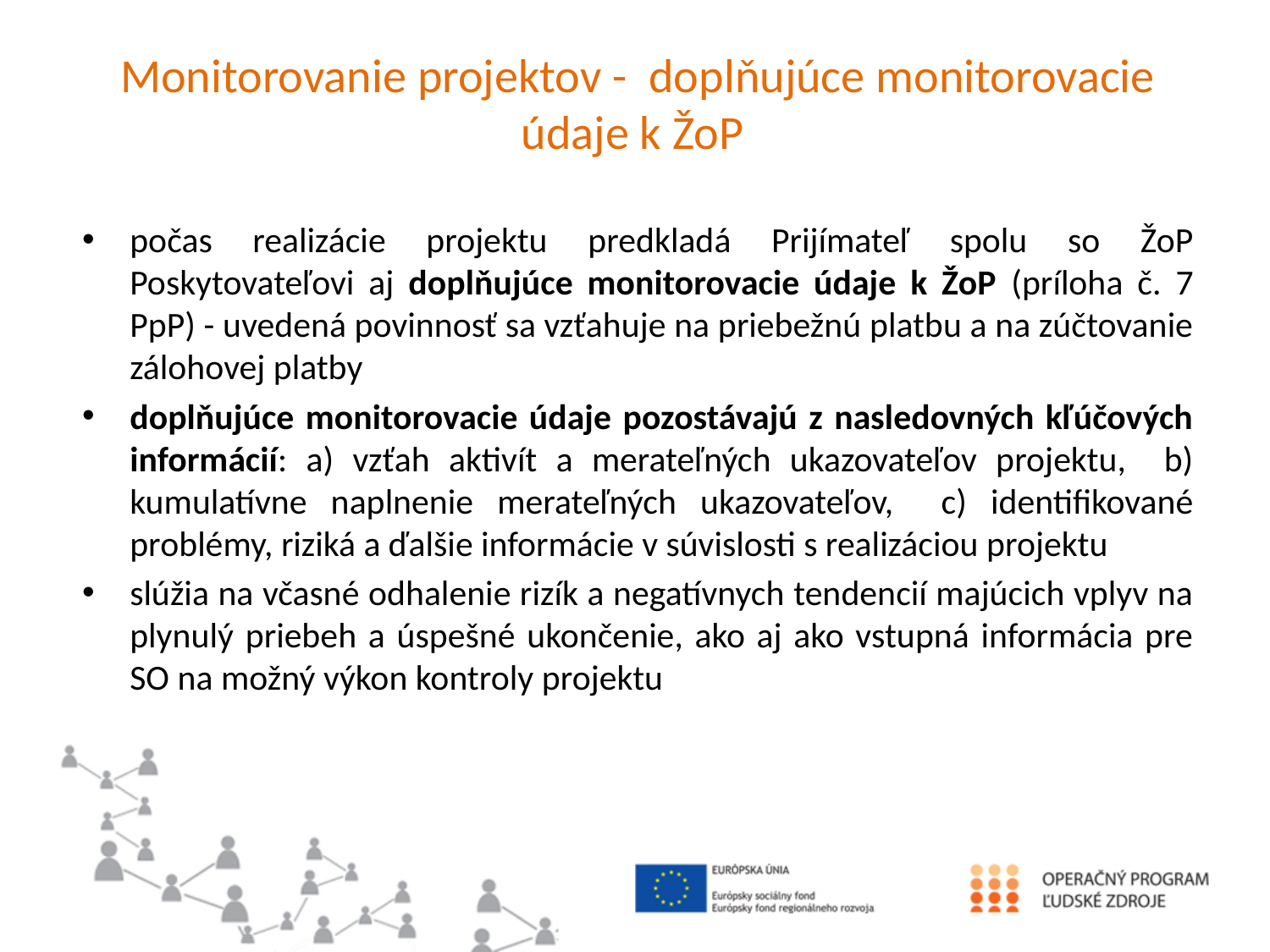

# Monitorovanie projektov -  doplňujúce monitorovacie údaje k ŽoP

počas realizácie projektu predkladá Prijímateľ spolu so ŽoP Poskytovateľovi aj doplňujúce monitorovacie údaje k ŽoP (príloha č. 7 PpP) - uvedená povinnosť sa vzťahuje na priebežnú platbu a na zúčtovanie zálohovej platby
doplňujúce monitorovacie údaje pozostávajú z nasledovných kľúčových informácií: a) vzťah aktivít a merateľných ukazovateľov projektu,  b) kumulatívne naplnenie merateľných ukazovateľov,  c) identifikované problémy, riziká a ďalšie informácie v súvislosti s realizáciou projektu
slúžia na včasné odhalenie rizík a negatívnych tendencií majúcich vplyv na plynulý priebeh a úspešné ukončenie, ako aj ako vstupná informácia pre SO na možný výkon kontroly projektu